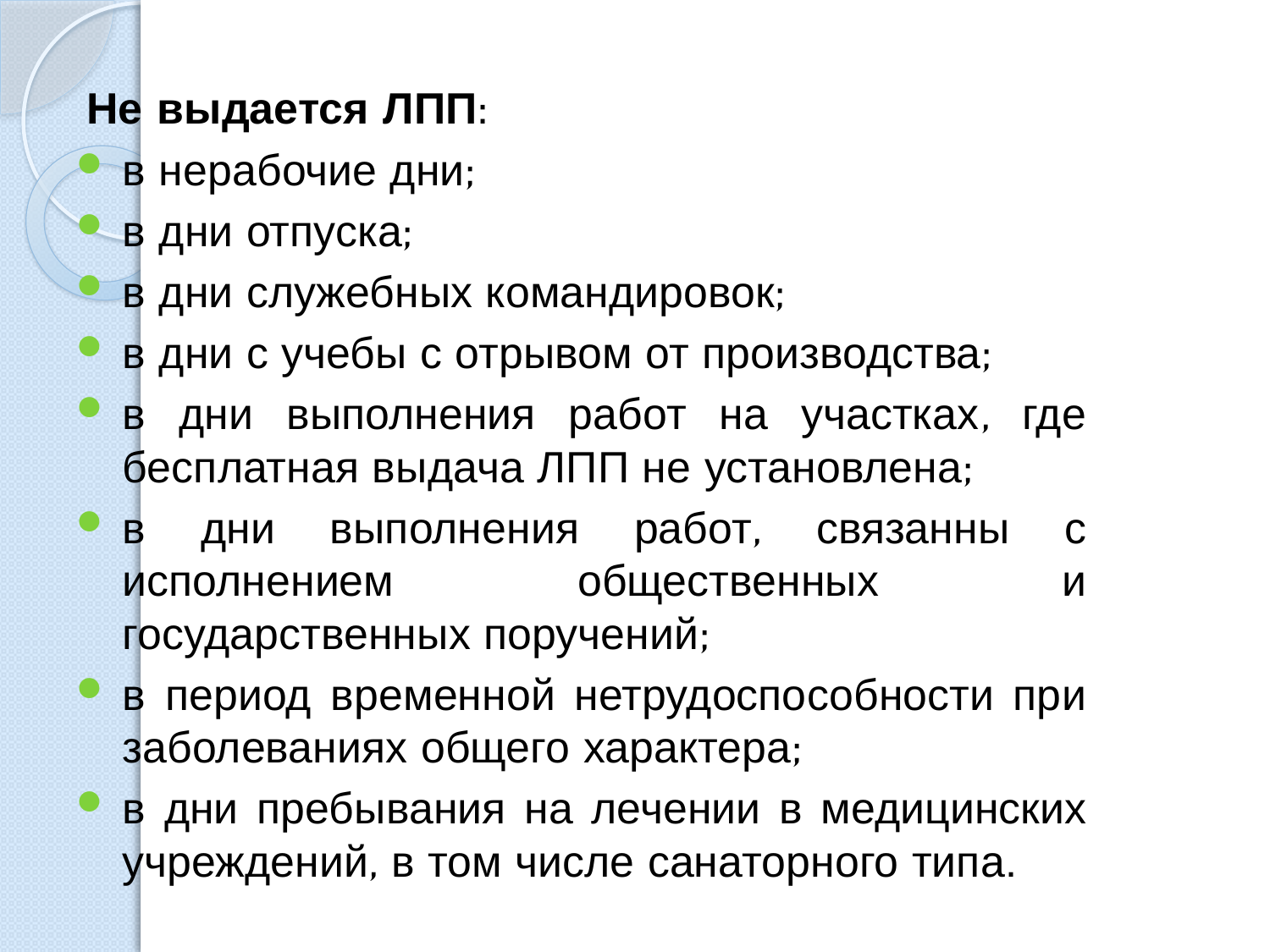

Не выдается ЛПП:
в нерабочие дни;
в дни отпуска;
в дни служебных командировок;
в дни с учебы с отрывом от производства;
в дни выполнения работ на участках, где бесплатная выдача ЛПП не установлена;
в дни выполнения работ, связанны с исполнением общественных и государственных поручений;
в период временной нетрудоспособности при заболеваниях общего характера;
в дни пребывания на лечении в медицинских учреждений, в том числе санаторного типа.